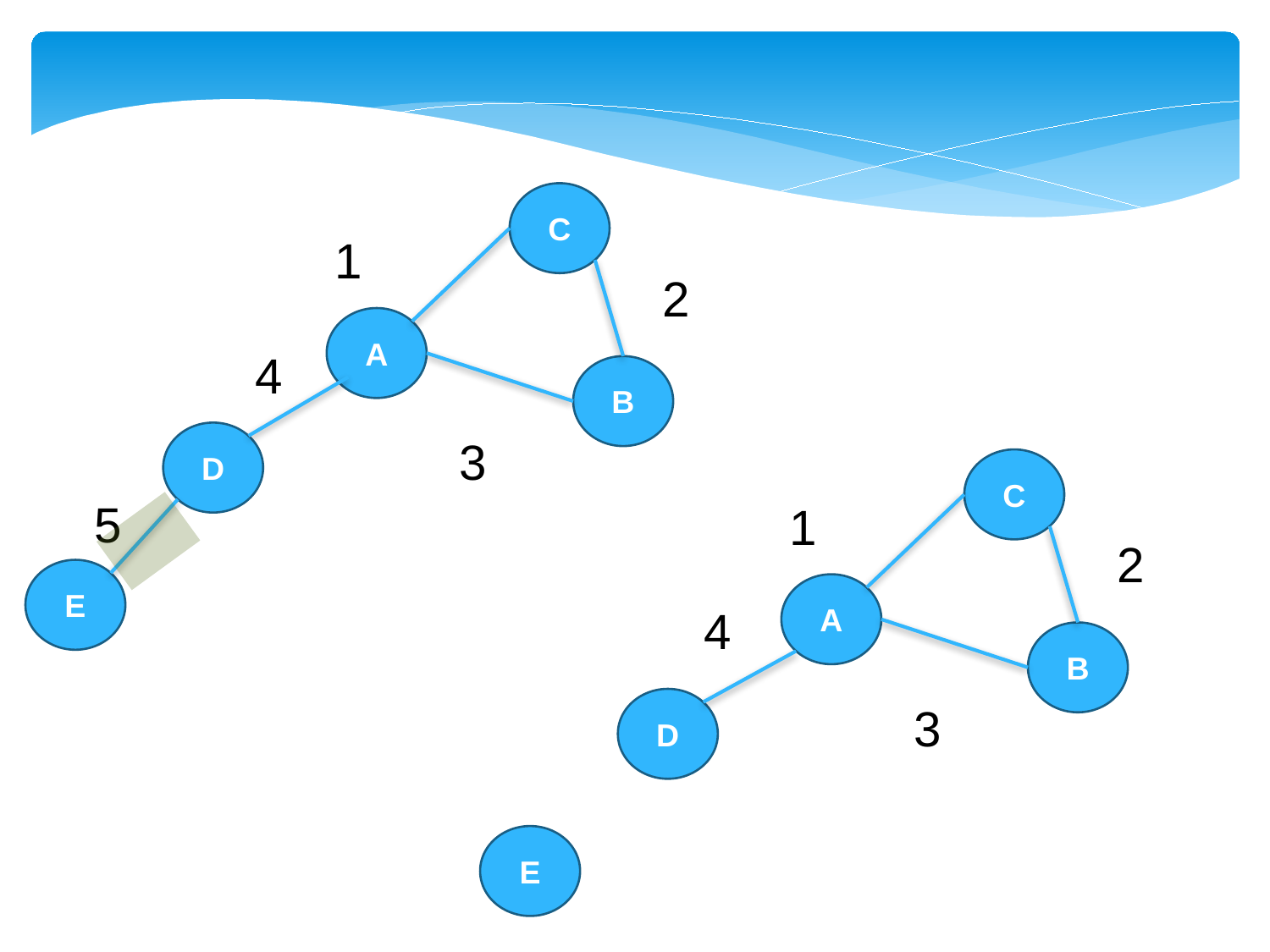

C
1
2
A
4
B
D
3
C
5
1

2
E
A
4
B
D
3
E